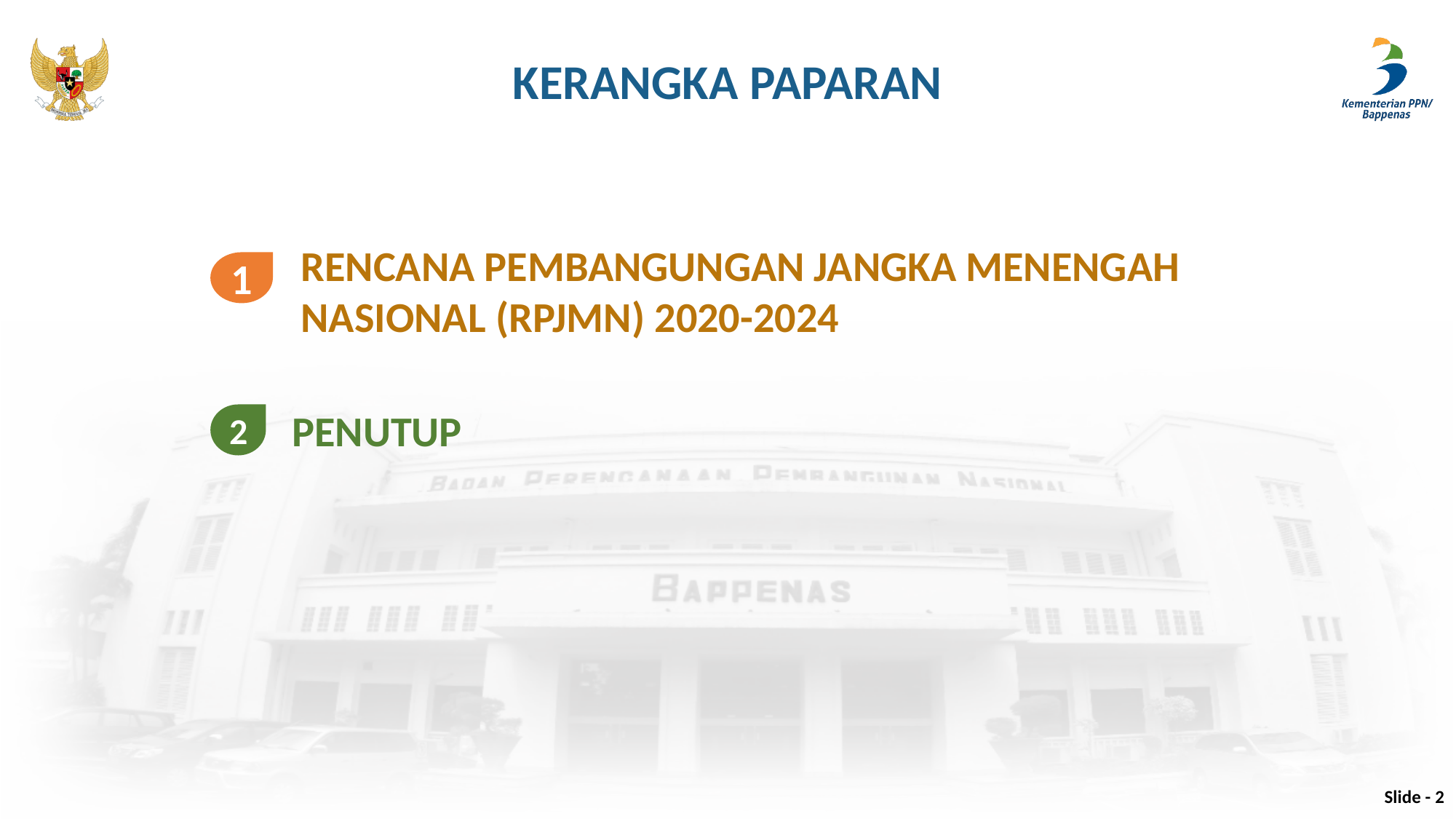

KERANGKA PAPARAN
RENCANA PEMBANGUNGAN JANGKA MENENGAH NASIONAL (RPJMN) 2020-2024

1
PENUTUP
2
Slide - 2